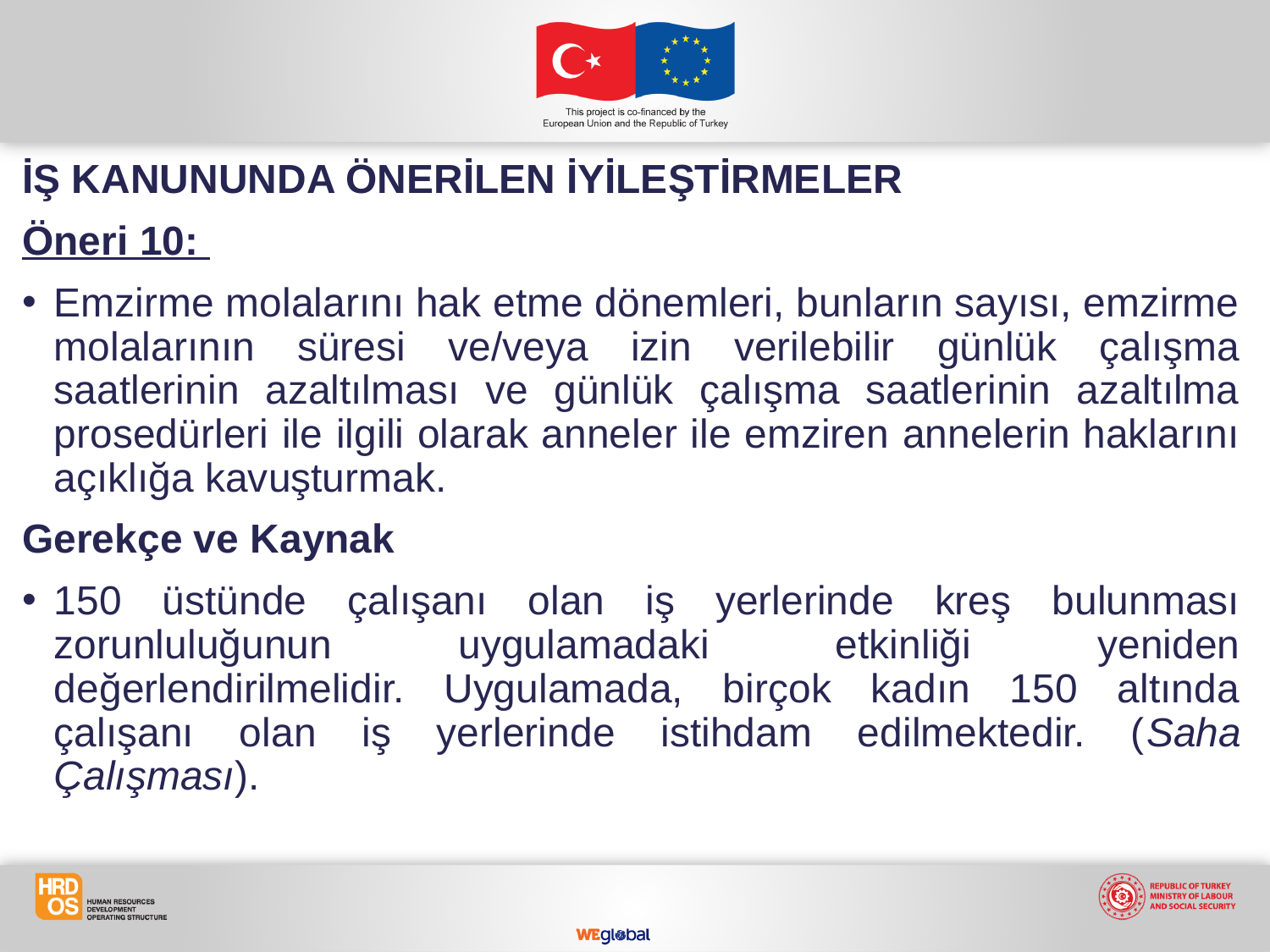

İŞ KANUNUNDA ÖNERİLEN İYİLEŞTİRMELER
Öneri 10:
Emzirme molalarını hak etme dönemleri, bunların sayısı, emzirme molalarının süresi ve/veya izin verilebilir günlük çalışma saatlerinin azaltılması ve günlük çalışma saatlerinin azaltılma prosedürleri ile ilgili olarak anneler ile emziren annelerin haklarını açıklığa kavuşturmak.
Gerekçe ve Kaynak
150 üstünde çalışanı olan iş yerlerinde kreş bulunması zorunluluğunun uygulamadaki etkinliği yeniden değerlendirilmelidir. Uygulamada, birçok kadın 150 altında çalışanı olan iş yerlerinde istihdam edilmektedir. (Saha Çalışması).